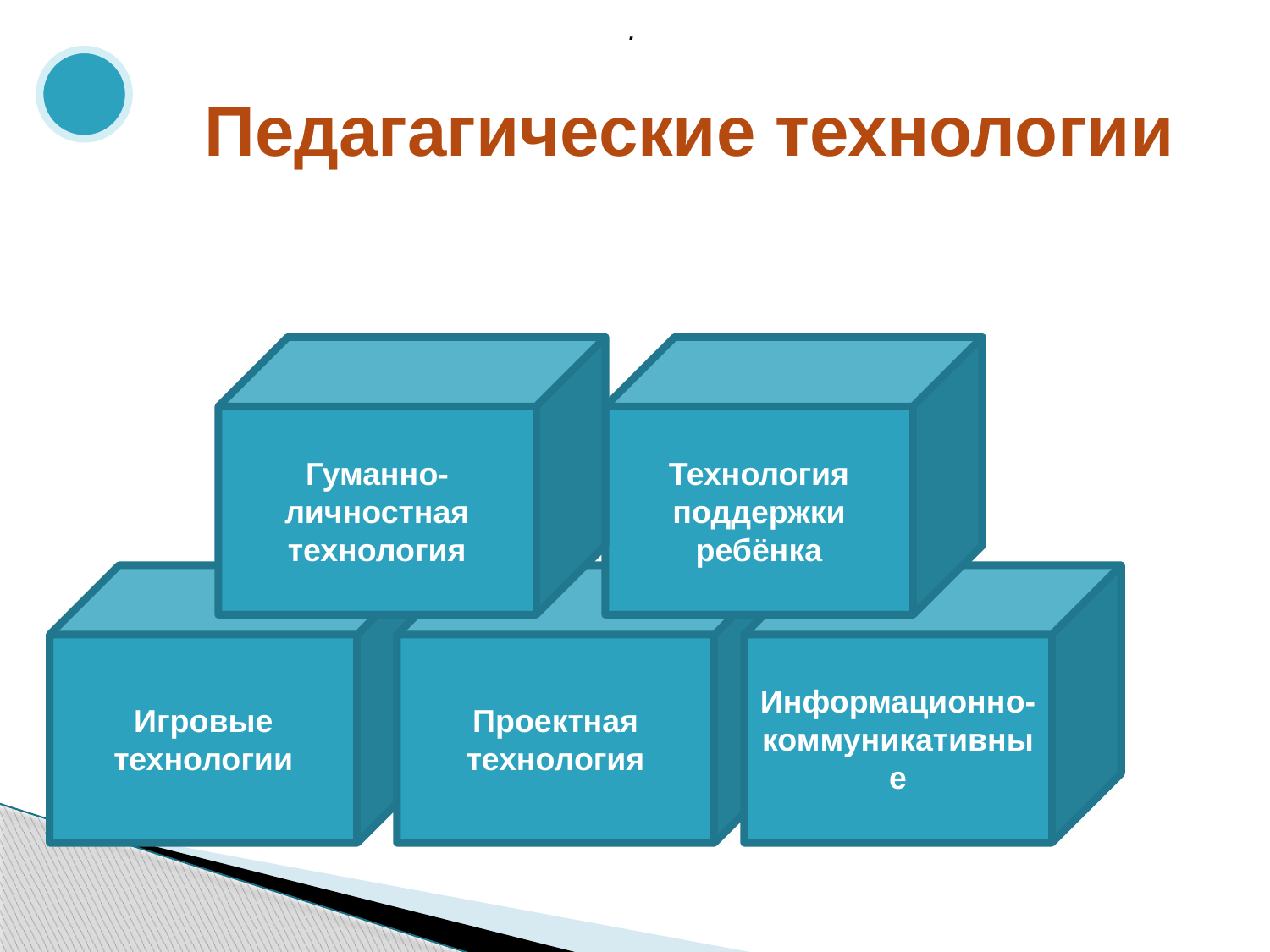

.

Педагагические технологии
Гуманно-личностная технология
Технология поддержки ребёнка
Игровые технологии
Проектная технология
Информационно-коммуникативные